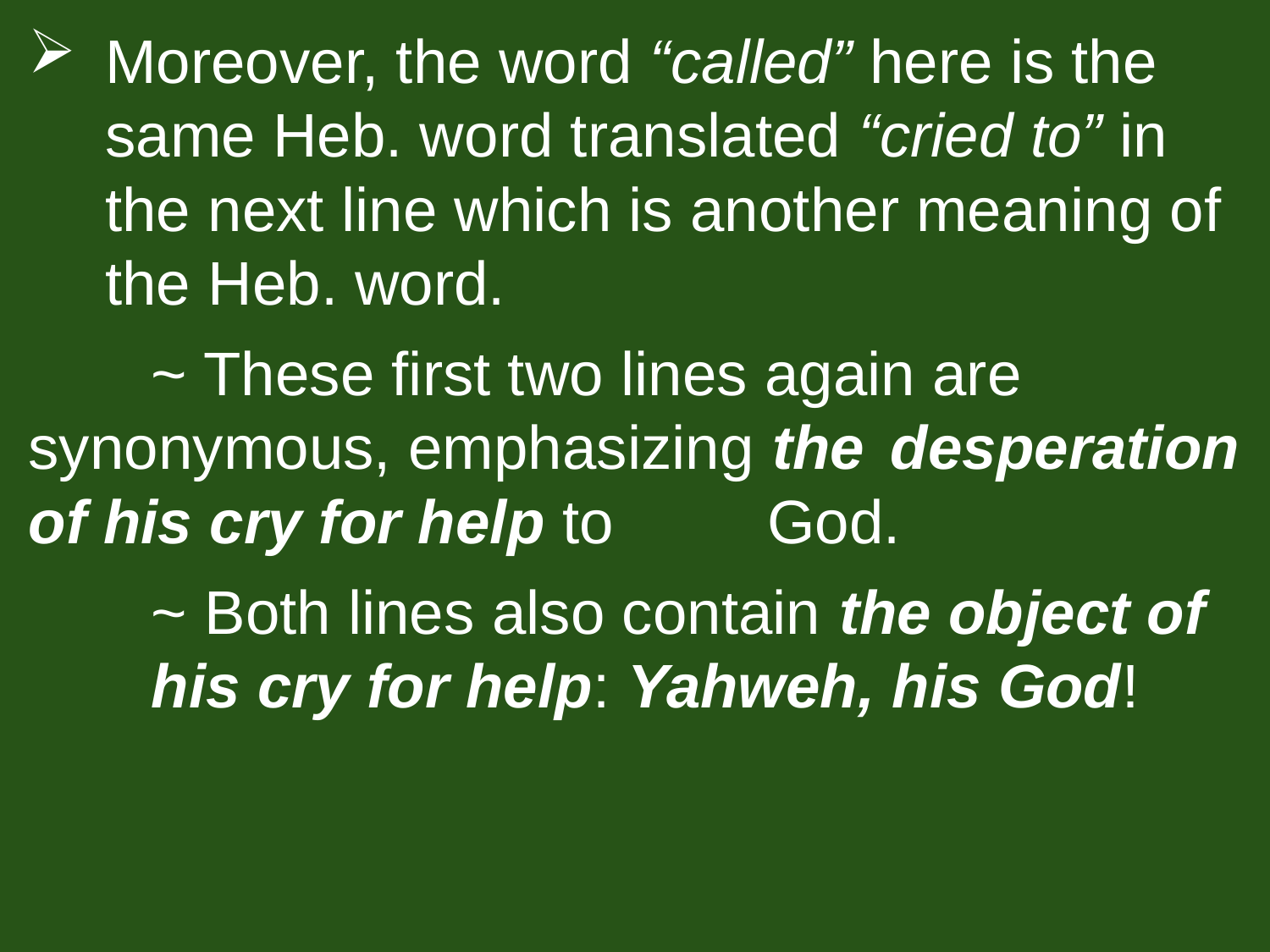

Moreover, the word “called” here is the same Heb. word translated “cried to” in the next line which is another meaning of the Heb. word.
		~ These first two lines again are 							synonymous, emphasizing the 							desperation of his cry for help to 						God.
		~ Both lines also contain the object of 					his cry for help: Yahweh, his God!